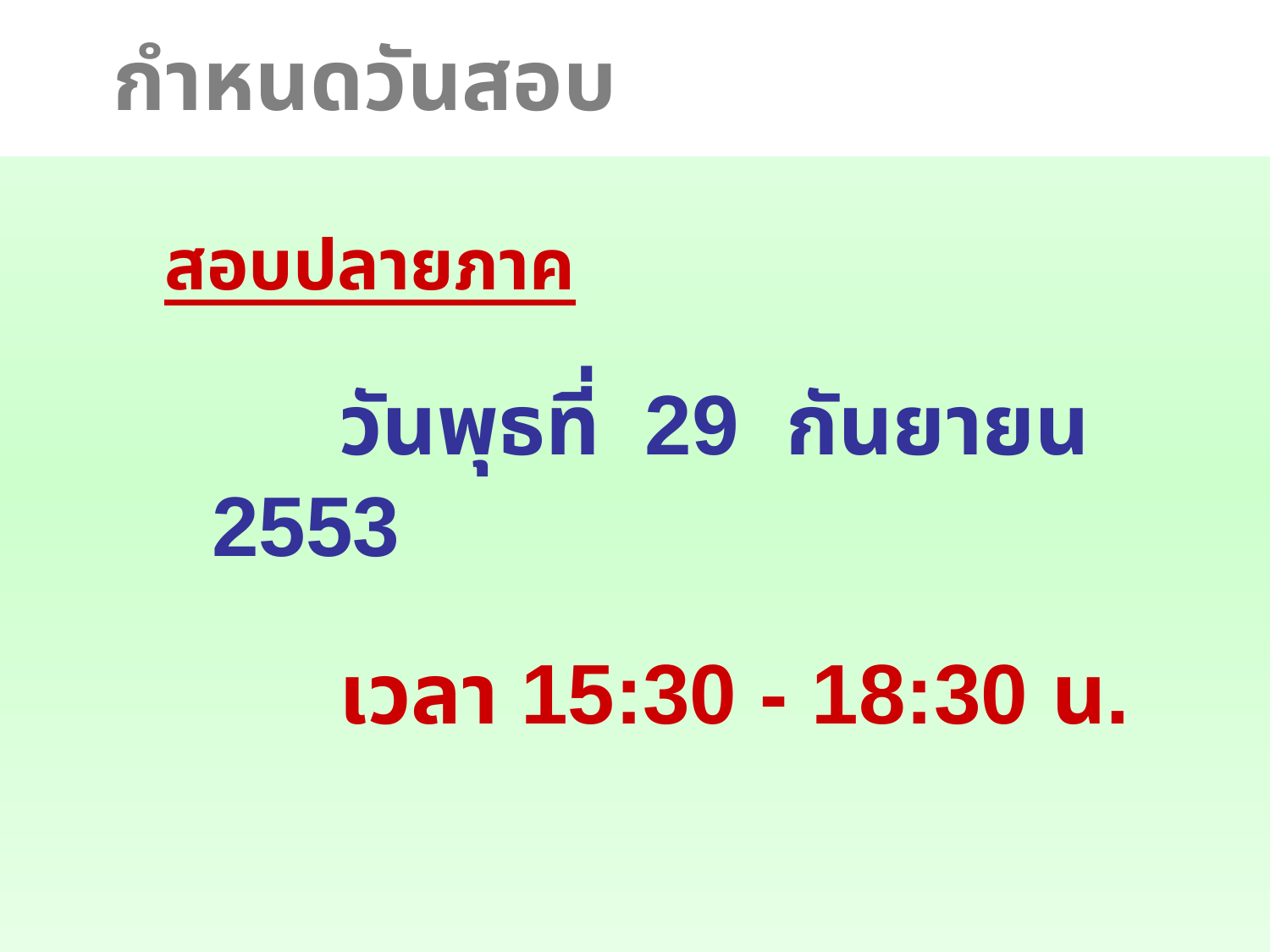

กำหนดวันสอบ

สอบปลายภาค

		วันพุธที่  29  กันยายน  2553

		เวลา 15:30 - 18:30 น.